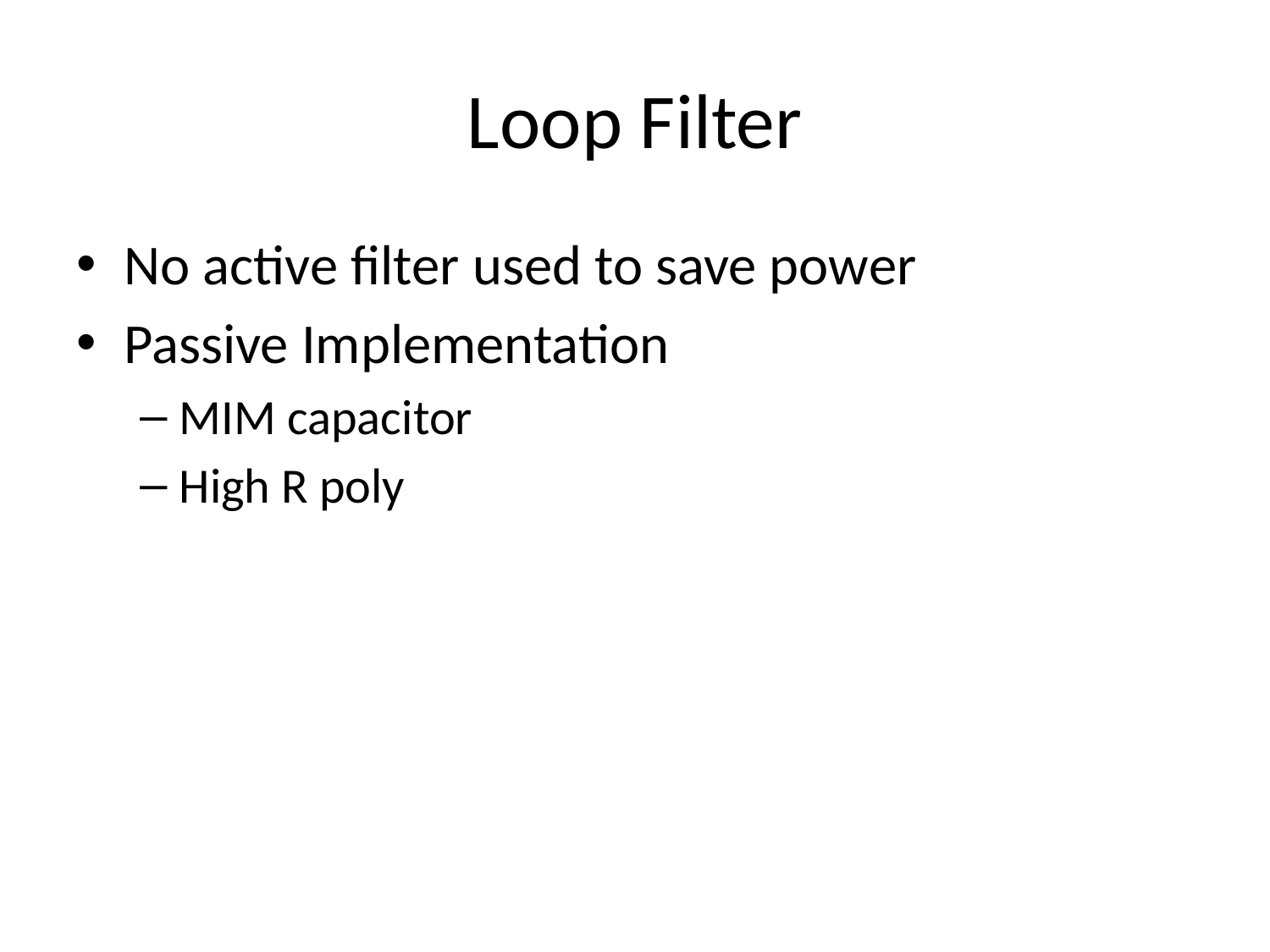

# Loop Filter
No active filter used to save power
Passive Implementation
MIM capacitor
High R poly